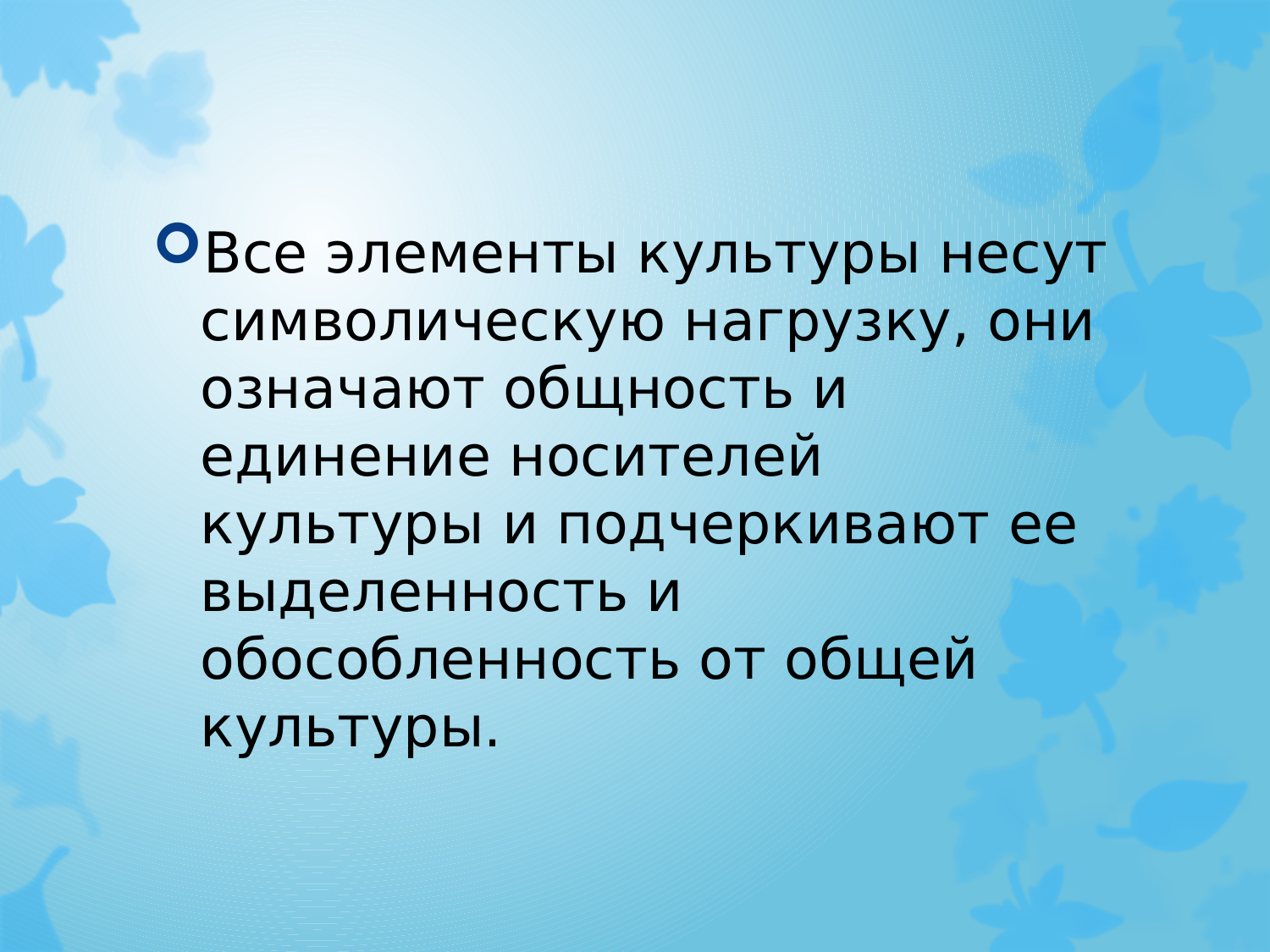

#
Все элементы культуры несут символическую нагрузку, они означают общность и единение носителей культуры и подчеркивают ее выделенность и обособленность от общей культуры.